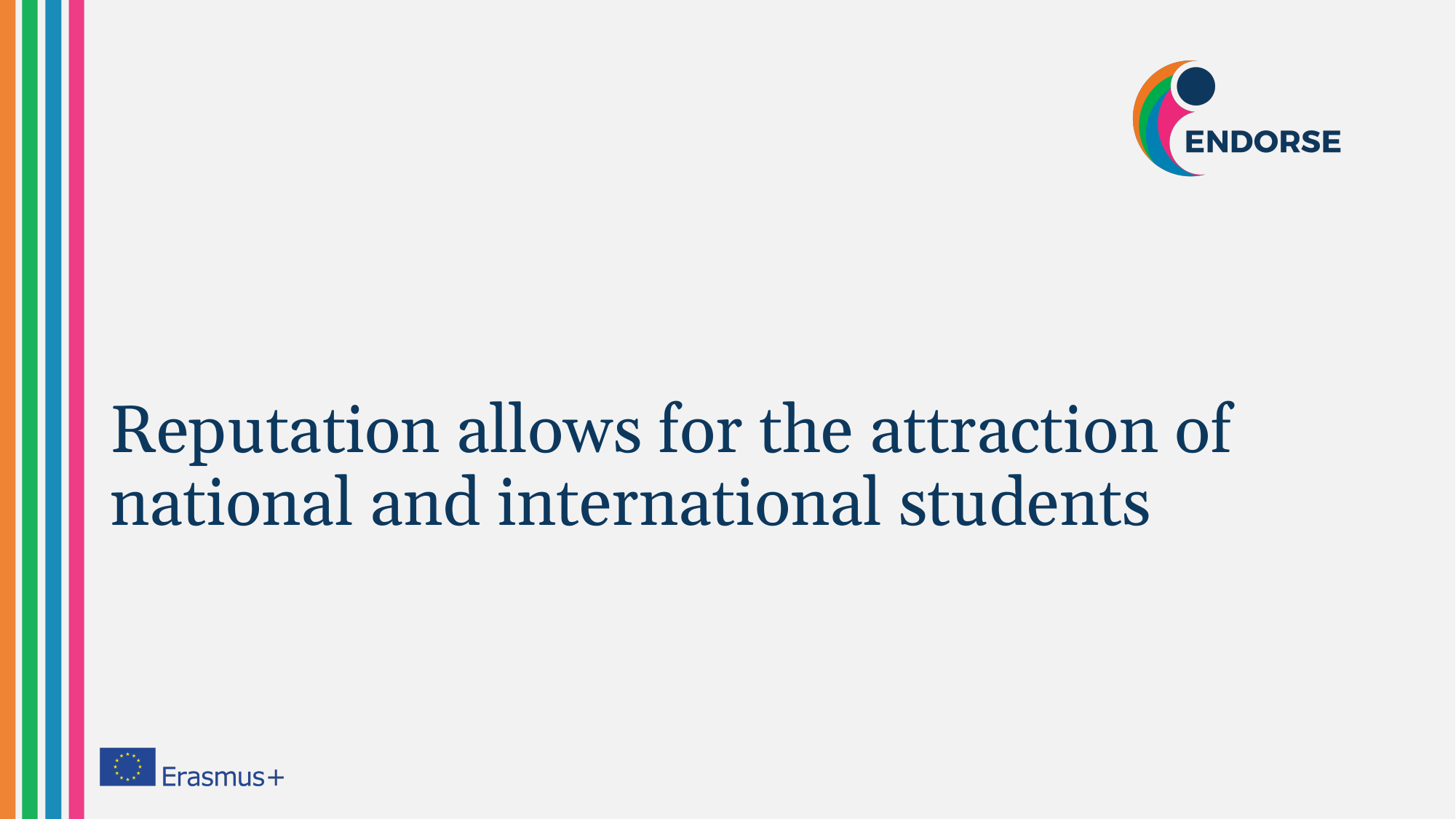

# Reputation allows for the attraction of national and international students